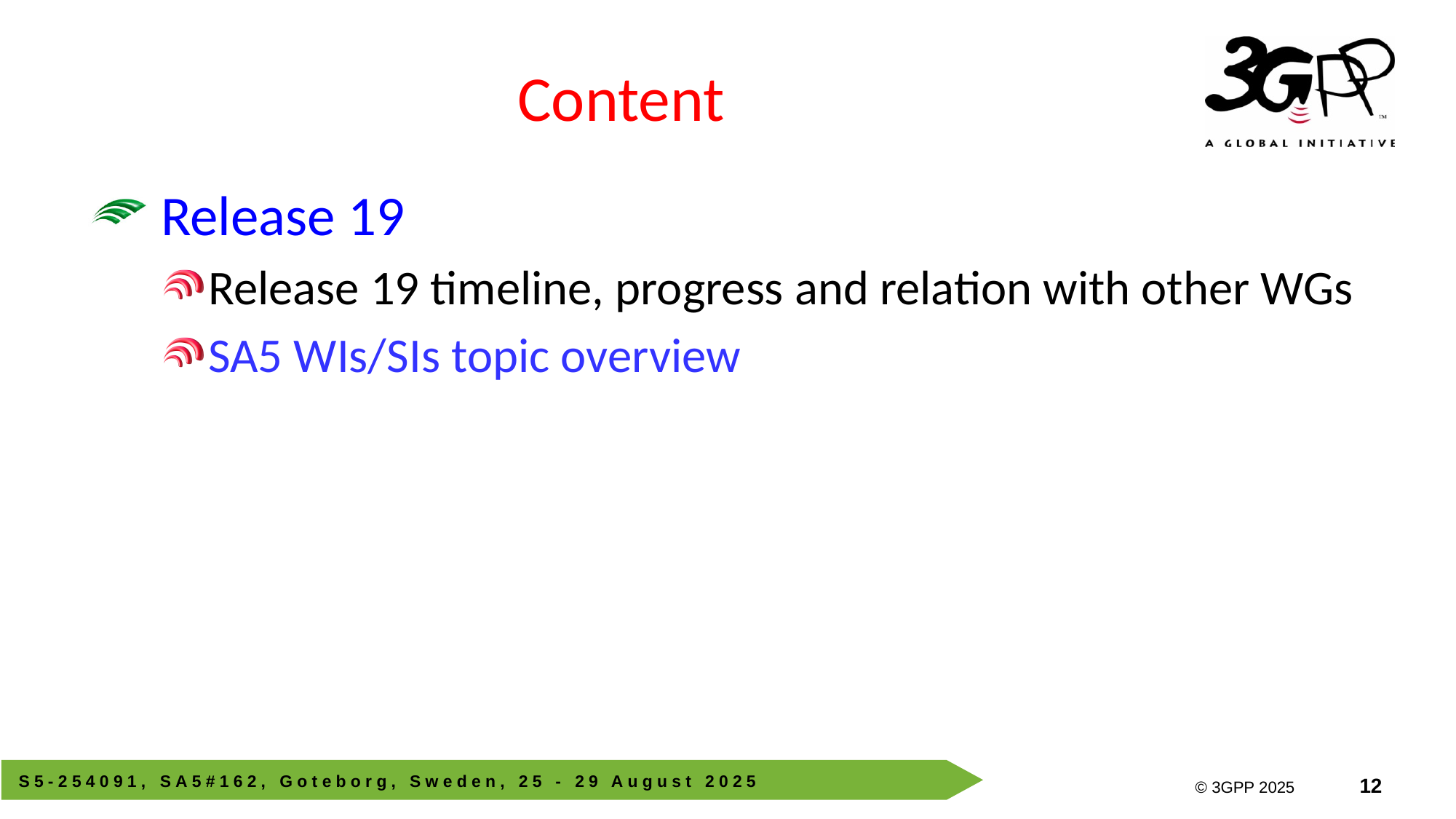

# Content
Release 19
Release 19 timeline, progress and relation with other WGs
SA5 WIs/SIs topic overview